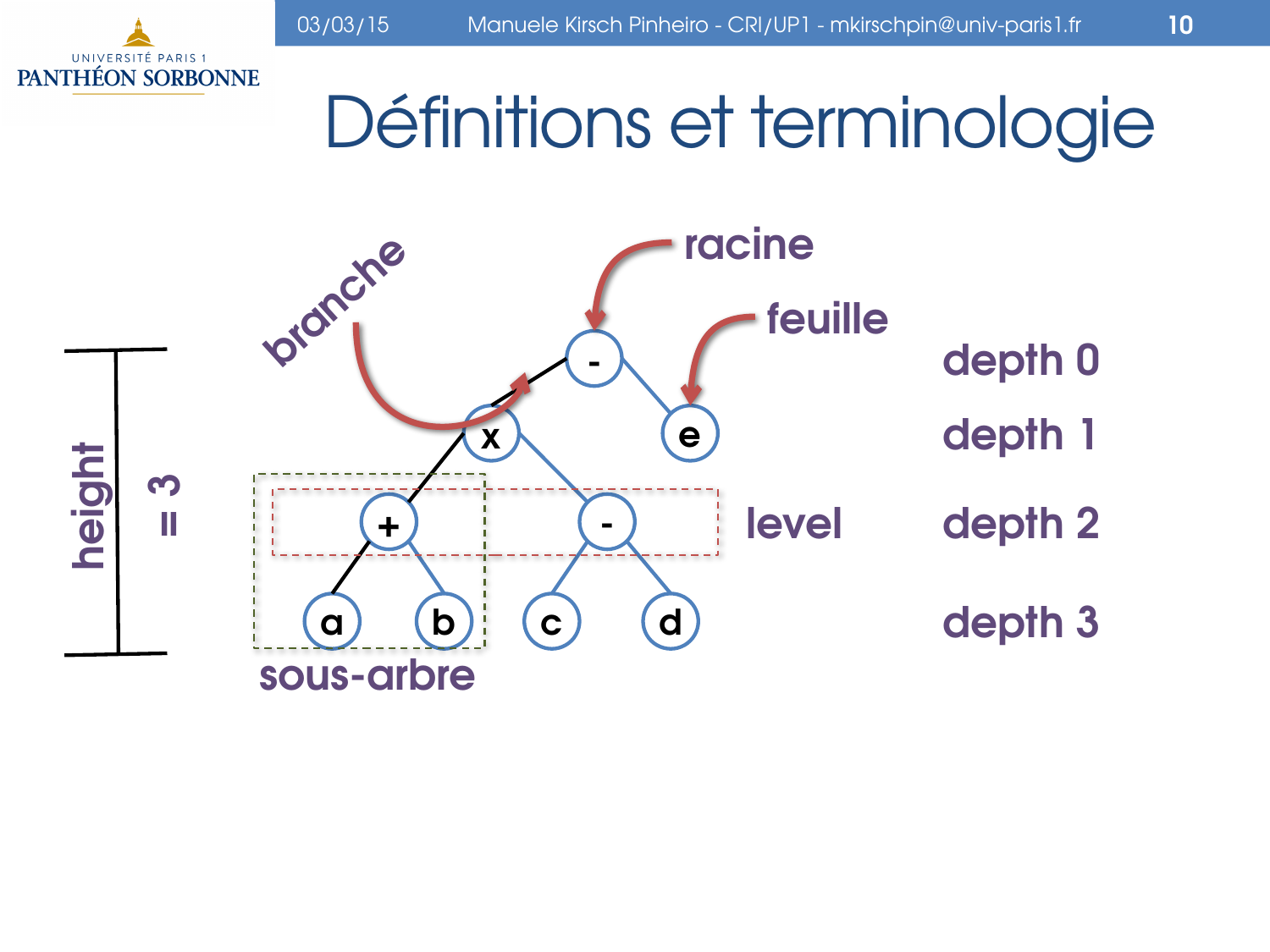

03/03/15
Manuele Kirsch Pinheiro - CRI/UP1 - mkirschpin@univ-paris1.fr
10
# Définitions et terminologie
racine
branche
feuille
depth 0
-
depth 1
x
e
height
= 3

level
depth 2
+
-
depth 3
a
b
c
d
sous-arbre